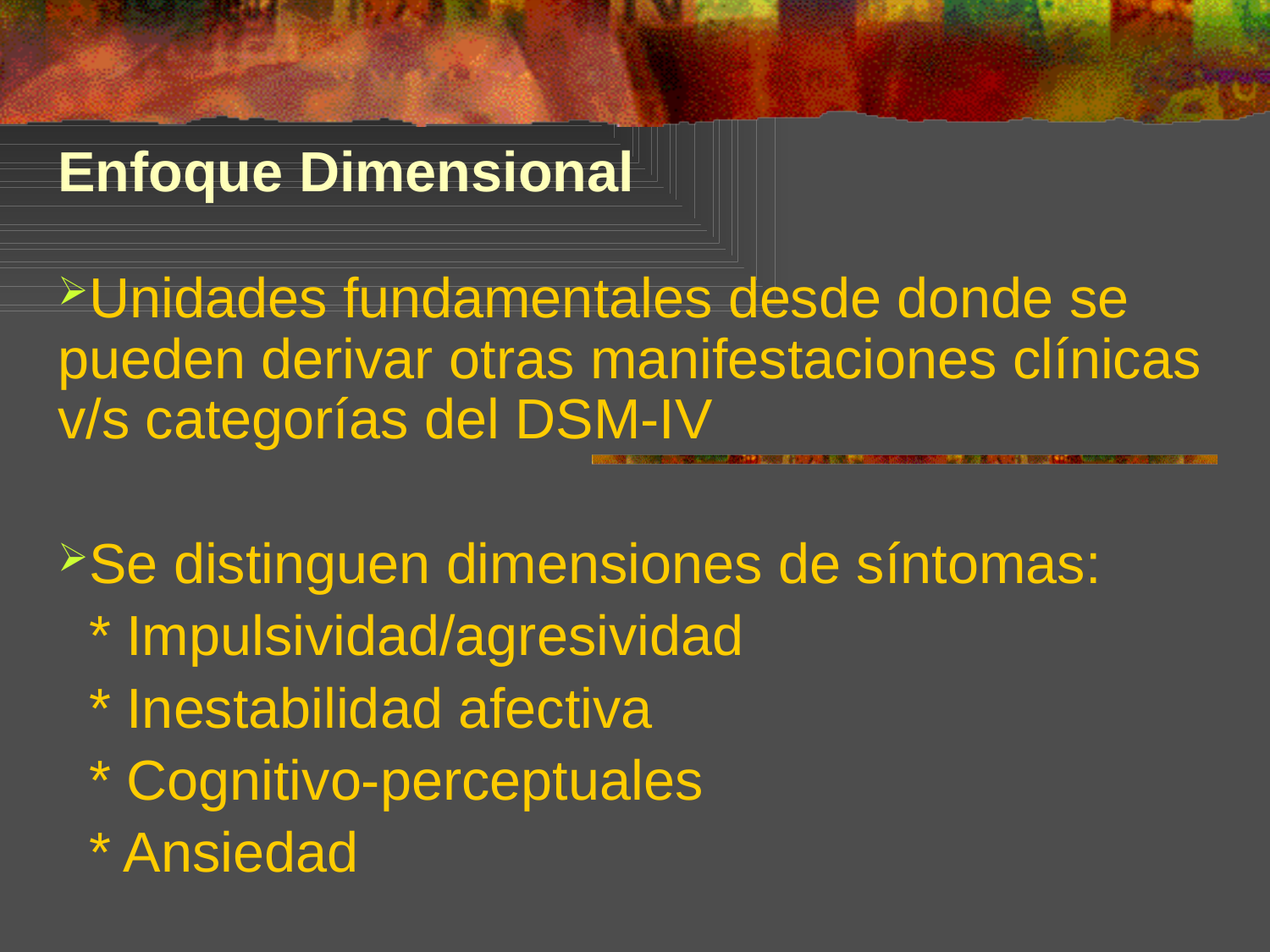

Enfoque Dimensional

Unidades fundamentales desde donde se pueden derivar otras manifestaciones clínicas v/s categorías del DSM-IV

Se distinguen dimensiones de síntomas:
  * Impulsividad/agresividad
  * Inestabilidad afectiva
  * Cognitivo-perceptuales
  * Ansiedad
#